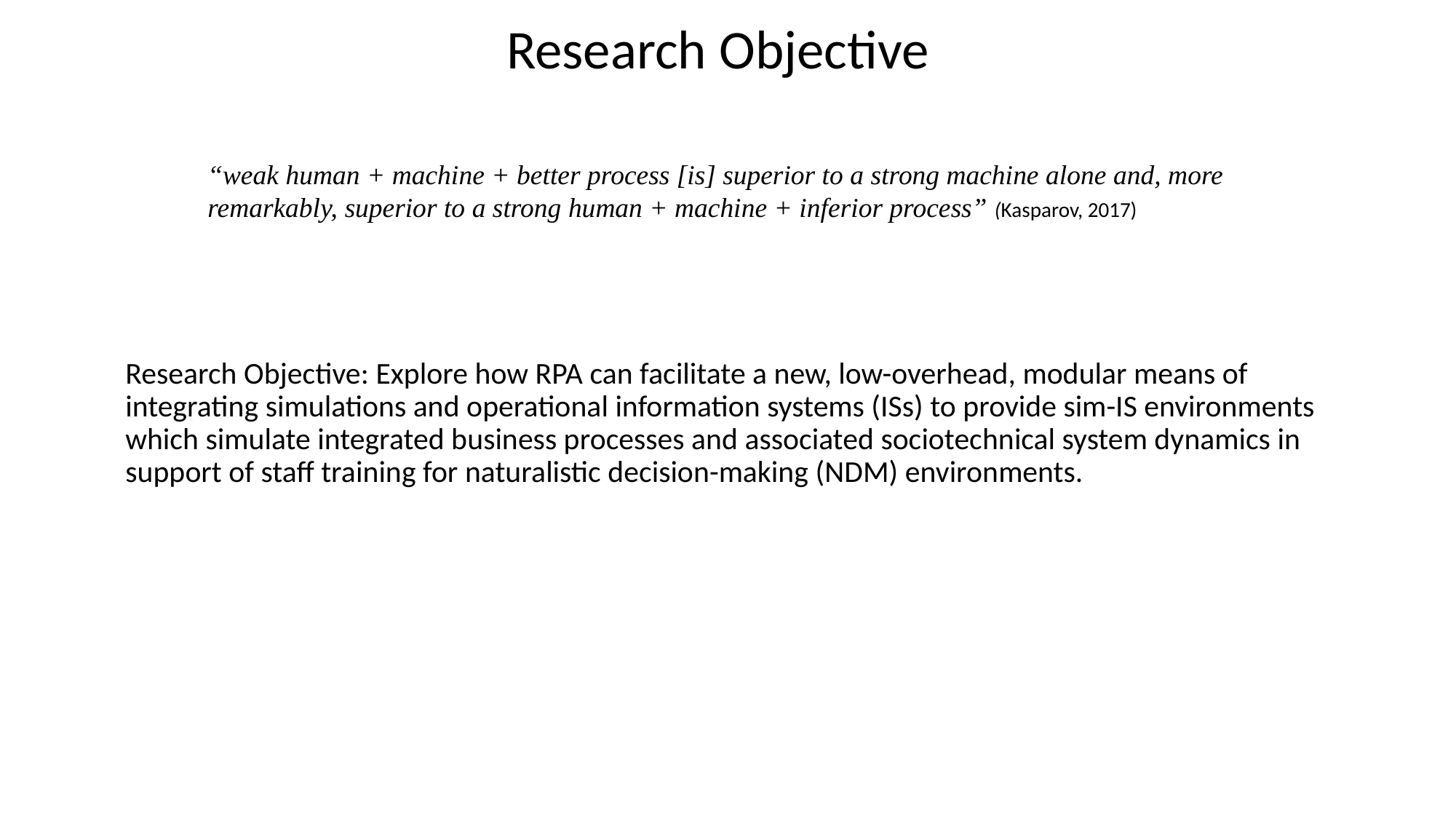

# Research Objective
“weak human + machine + better process [is] superior to a strong machine alone and, more remarkably, superior to a strong human + machine + inferior process” (Kasparov, 2017)

Research Objective: Explore how RPA can facilitate a new, low-overhead, modular means of integrating simulations and operational information systems (ISs) to provide sim-IS environments which simulate integrated business processes and associated sociotechnical system dynamics in support of staff training for naturalistic decision-making (NDM) environments.